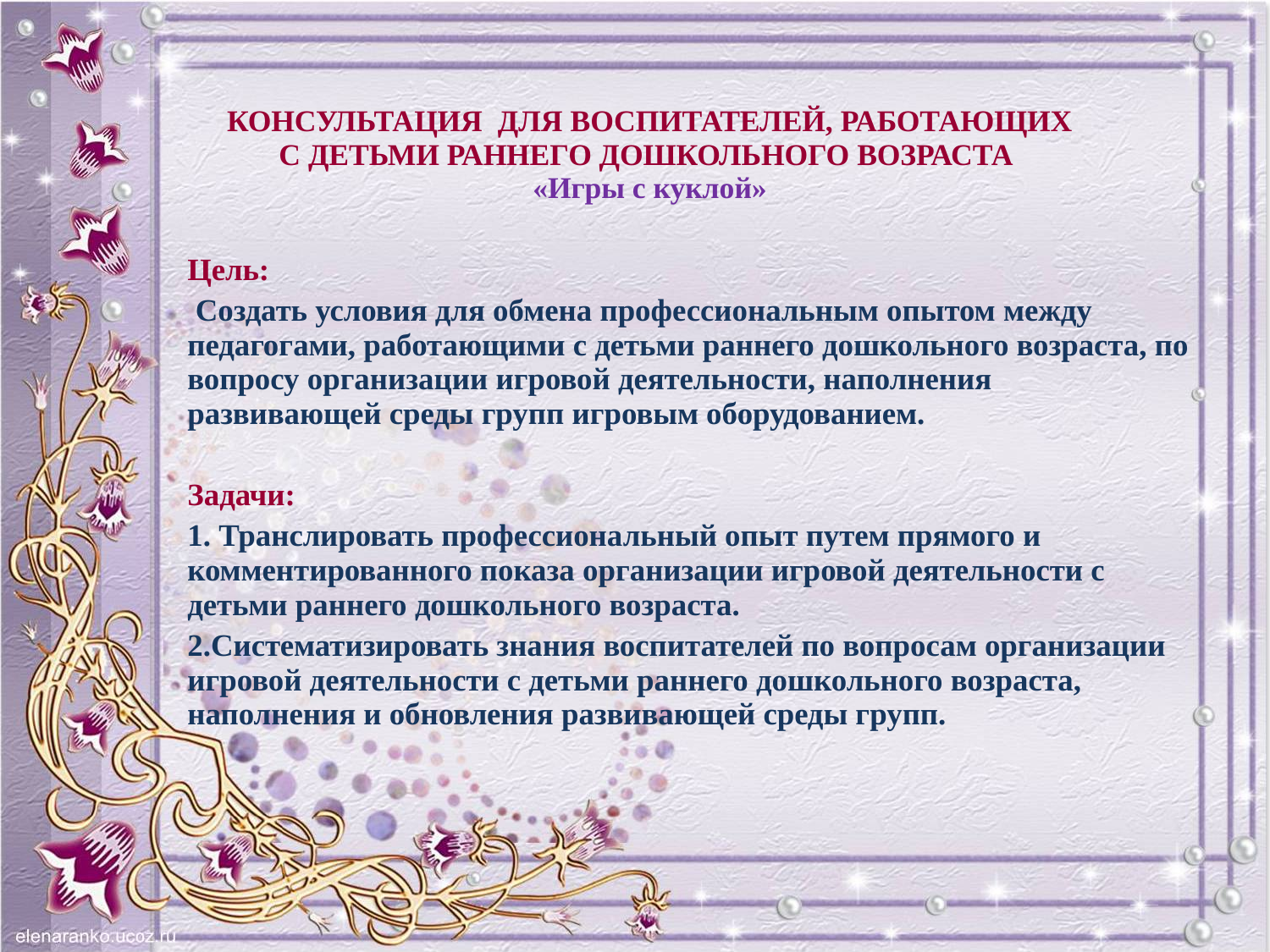

# КОНСУЛЬТАЦИЯ  ДЛЯ ВОСПИТАТЕЛЕЙ, РАБОТАЮЩИХ С ДЕТЬМИ РАННЕГО ДОШКОЛЬНОГО ВОЗРАСТА «Игры с куклой»
Цель:
 Создать условия для обмена профессиональным опытом между педагогами, работающими с детьми раннего дошкольного возраста, по вопросу организации игровой деятельности, наполнения развивающей среды групп игровым оборудованием.

Задачи:
1. Транслировать профессиональный опыт путем прямого и комментированного показа организации игровой деятельности с детьми раннего дошкольного возраста.
2.Систематизировать знания воспитателей по вопросам организации игровой деятельности с детьми раннего дошкольного возраста, наполнения и обновления развивающей среды групп.